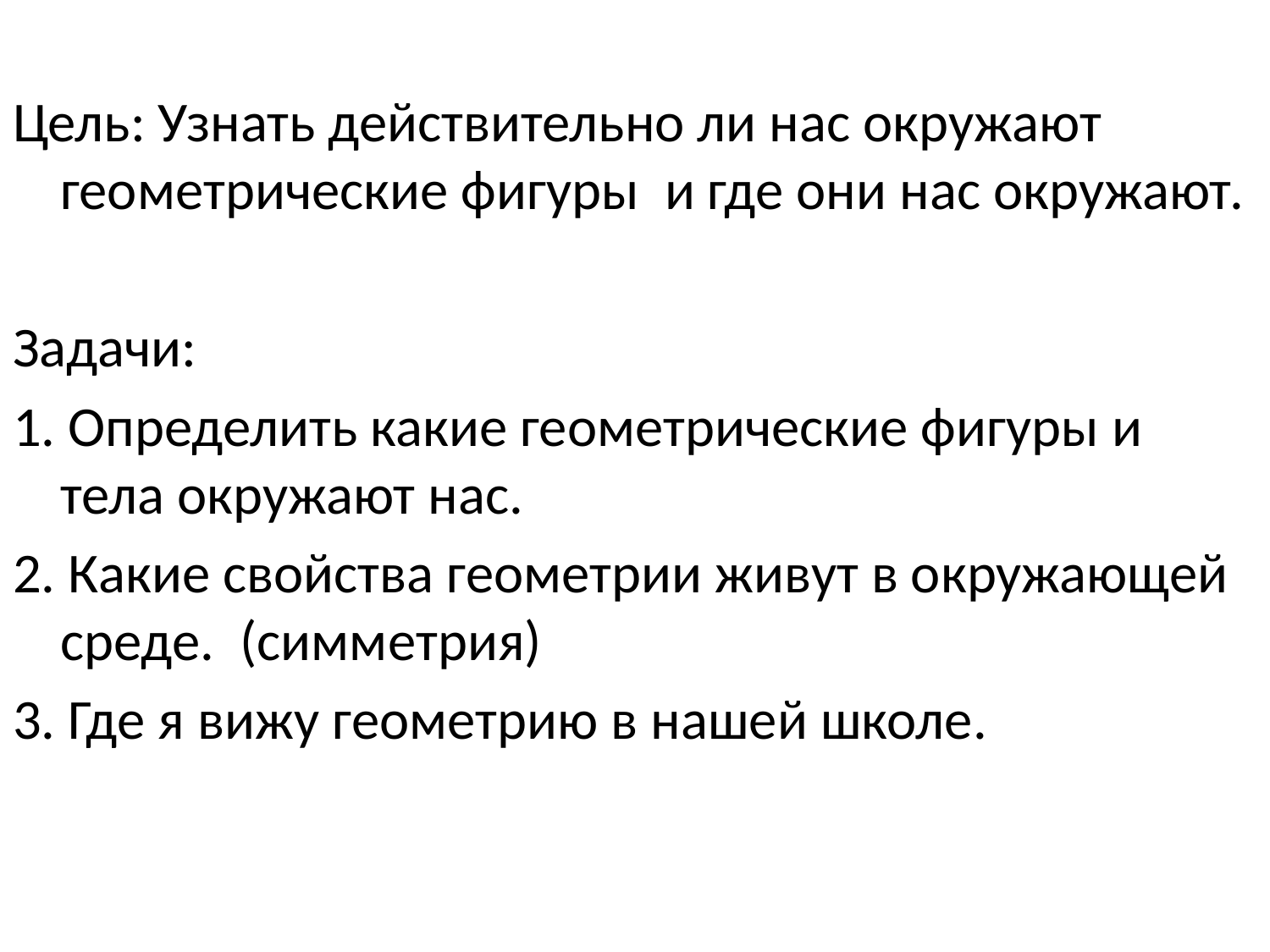

Цель: Узнать действительно ли нас окружают геометрические фигуры  и где они нас окружают.

Задачи:
1. Определить какие геометрические фигуры и тела окружают нас.
2. Какие свойства геометрии живут в окружающей среде.  (симметрия)
3. Где я вижу геометрию в нашей школе.